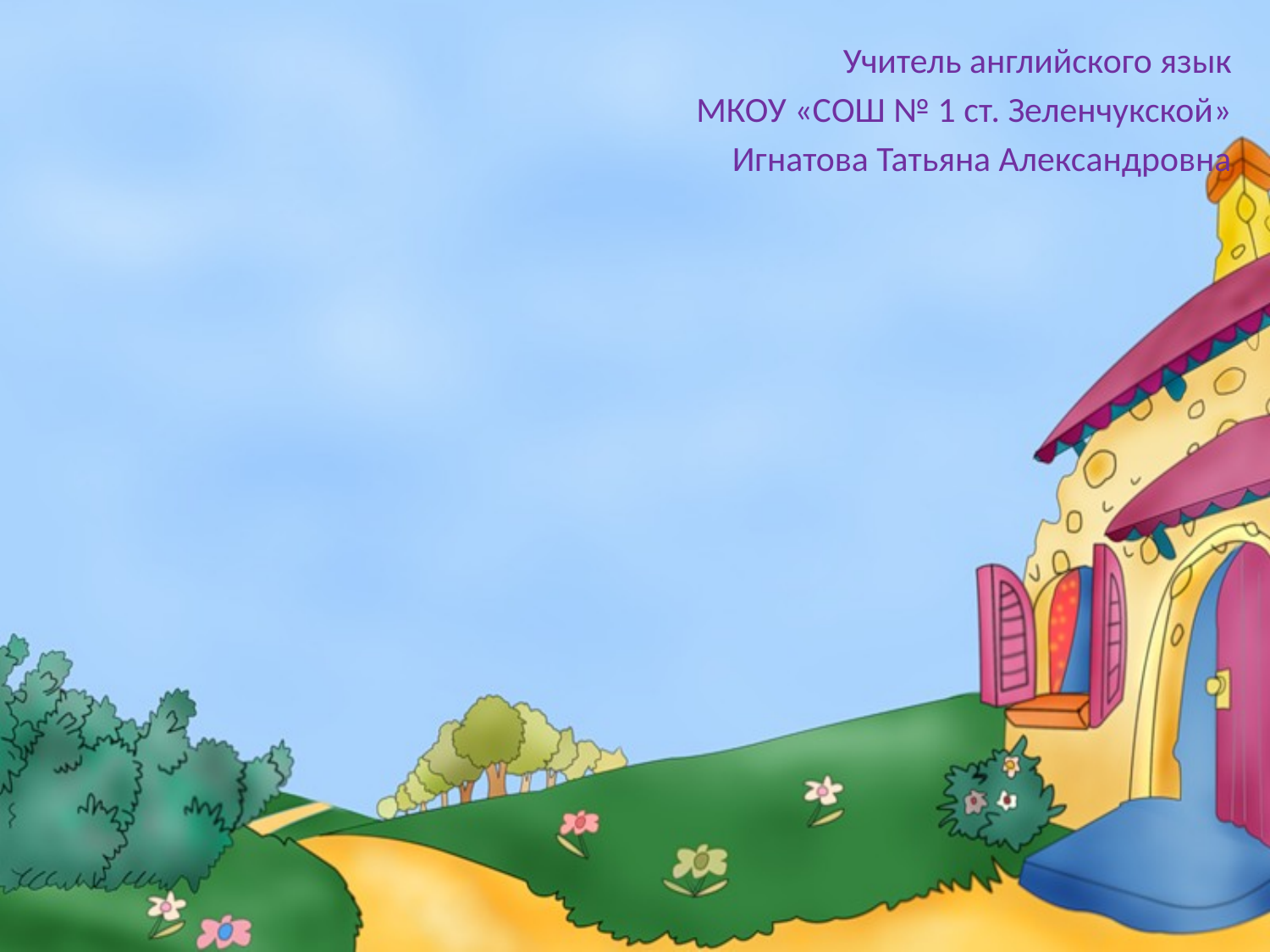

Учитель английского язык
МКОУ «СОШ № 1 ст. Зеленчукской»
Игнатова Татьяна Александровна

#